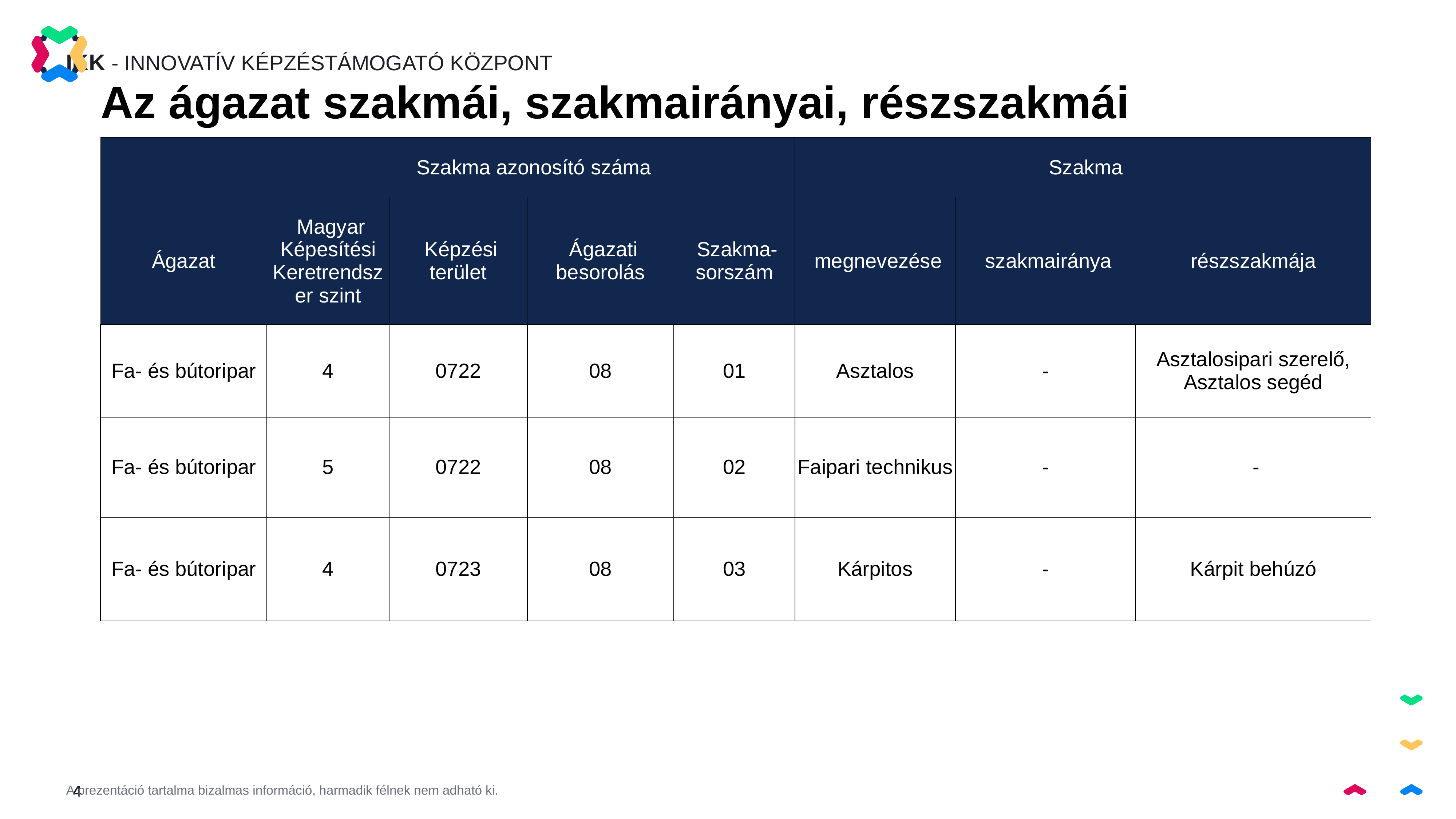

Az ágazat szakmái, szakmairányai, részszakmái
|  | Szakma azonosító száma |  |  |  | Szakma |  |  |
| --- | --- | --- | --- | --- | --- | --- | --- |
| Ágazat | Magyar Képesítési Keretrendszer szint | Képzési terület | Ágazati besorolás | Szakma-sorszám | megnevezése | szakmairánya | részszakmája |
| Fa- és bútoripar | 4 | 0722 | 08 | 01 | Asztalos | - | Asztalosipari szerelő, Asztalos segéd |
| Fa- és bútoripar | 5 | 0722 | 08 | 02 | Faipari technikus | - | - |
| Fa- és bútoripar | 4 | 0723 | 08 | 03 | Kárpitos | - | Kárpit behúzó |